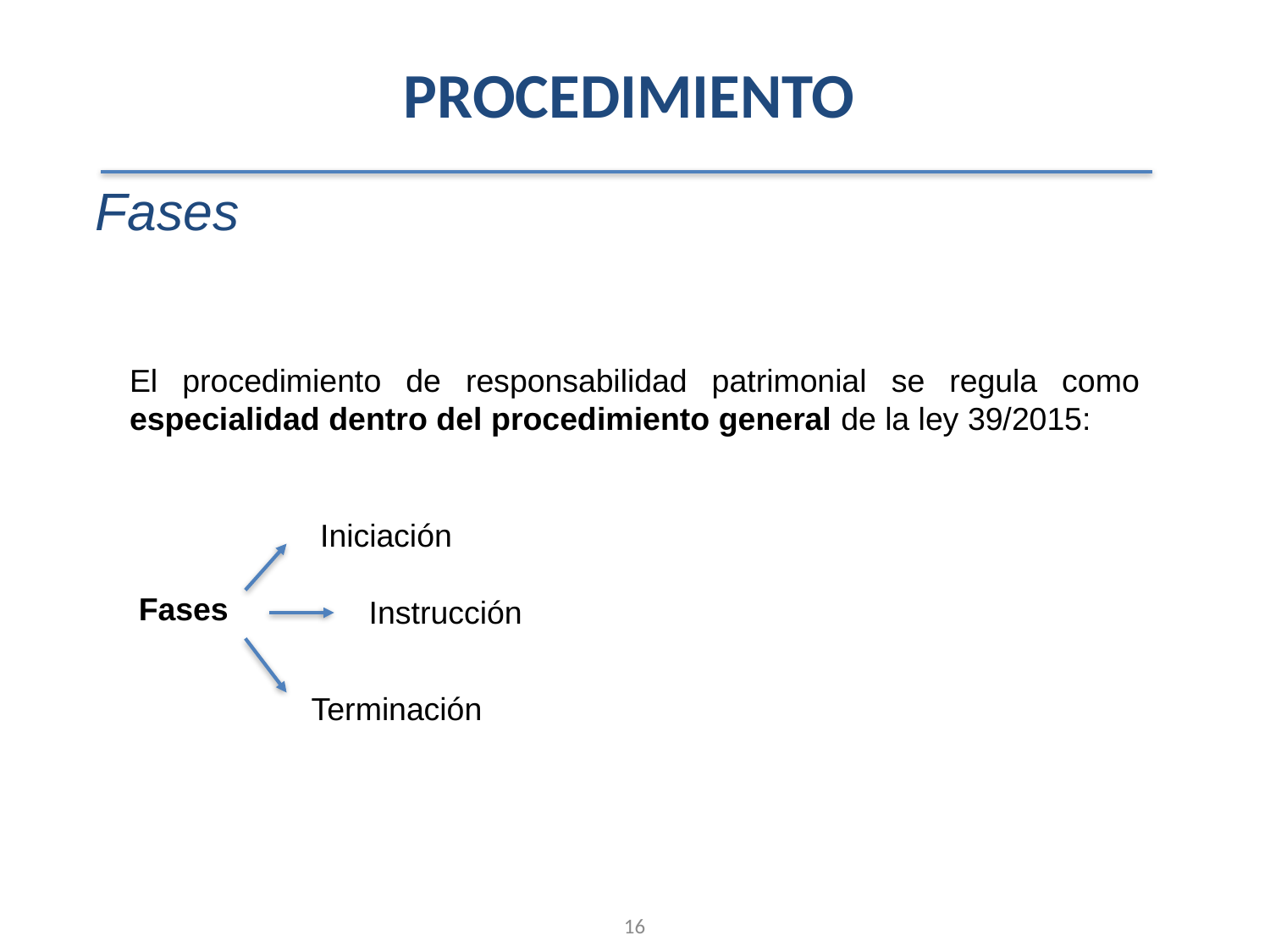

PROCEDIMIENTO
Fases
El procedimiento de responsabilidad patrimonial se regula como especialidad dentro del procedimiento general de la ley 39/2015:

 Fases

Iniciación

Instrucción

Terminación
16